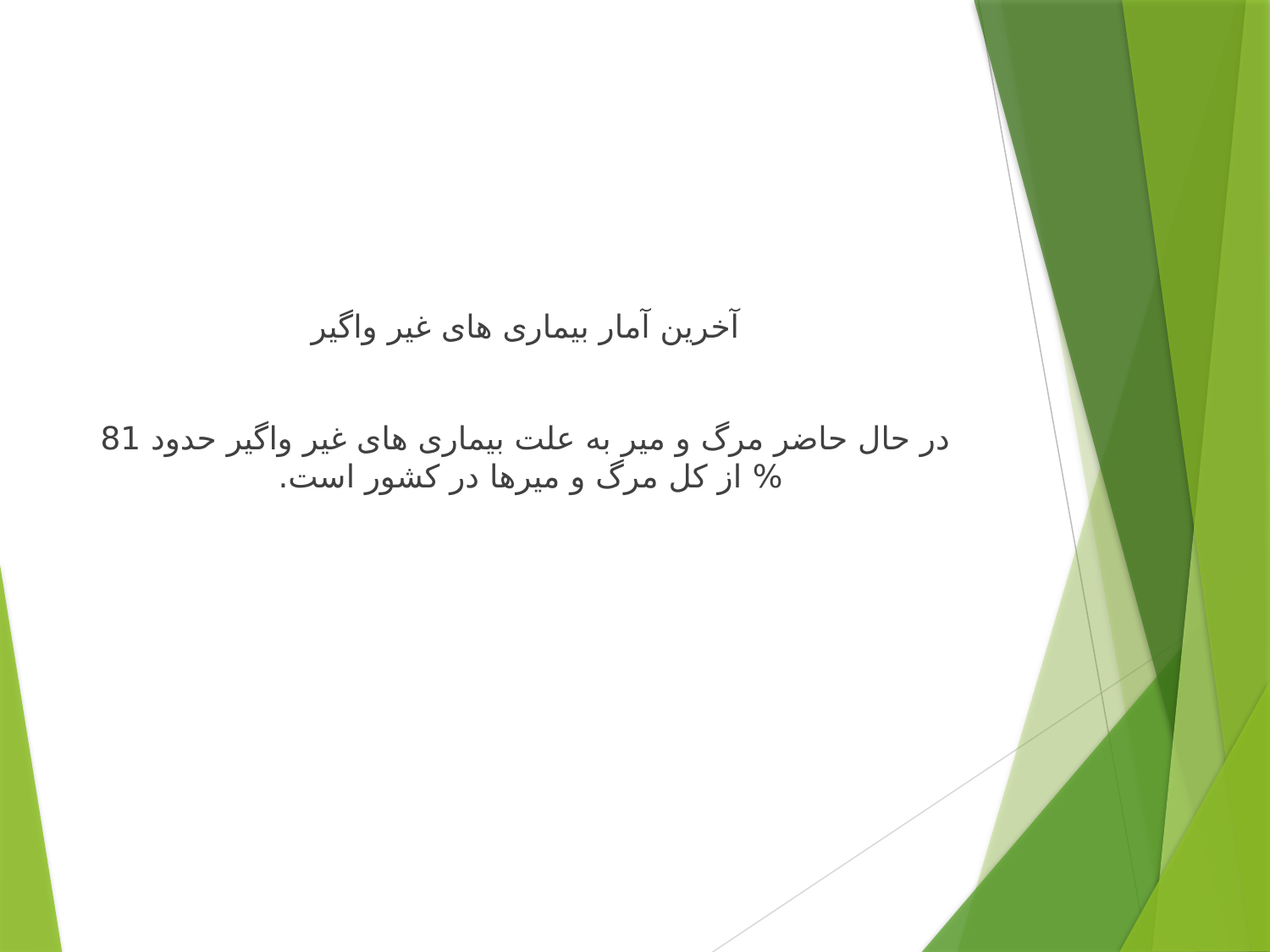

آخرین آمار بیماری های غیر واگیر

در حال حاضر مرگ و میر به علت بیماری های غیر واگیر حدود 81 % از کل مرگ و میرها در کشور است.